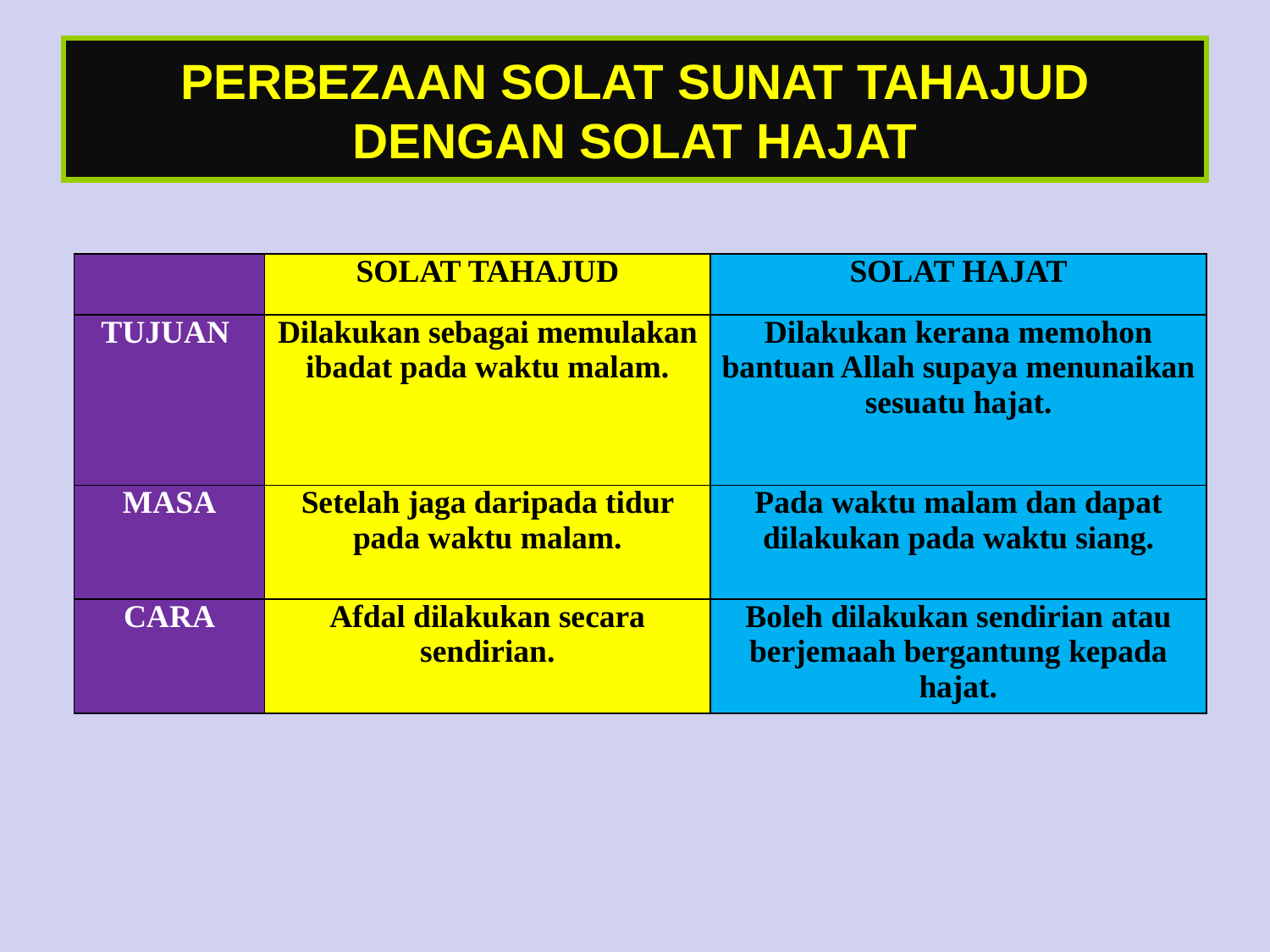

PERBEZAAN SOLAT SUNAT TAHAJUD DENGAN SOLAT HAJAT
|  | SOLAT TAHAJUD | SOLAT HAJAT |
| --- | --- | --- |
| TUJUAN | Dilakukan sebagai memulakan ibadat pada waktu malam. | Dilakukan kerana memohon bantuan Allah supaya menunaikan sesuatu hajat. |
| MASA | Setelah jaga daripada tidur pada waktu malam. | Pada waktu malam dan dapat dilakukan pada waktu siang. |
| CARA | Afdal dilakukan secara sendirian. | Boleh dilakukan sendirian atau berjemaah bergantung kepada hajat. |